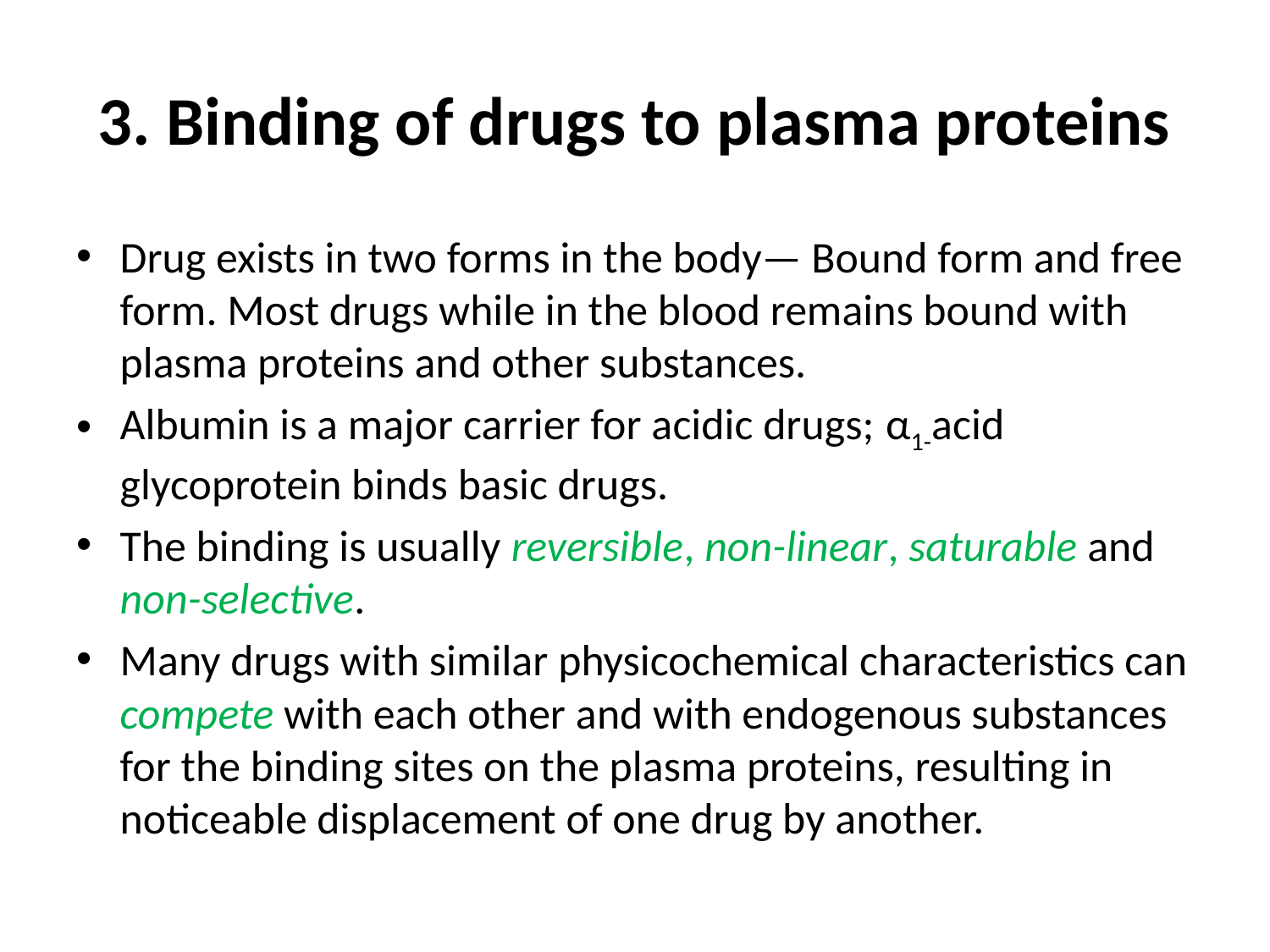

# 3. Binding of drugs to plasma proteins
Drug exists in two forms in the body— Bound form and free form. Most drugs while in the blood remains bound with plasma proteins and other substances.
Albumin is a major carrier for acidic drugs; α1-acid glycoprotein binds basic drugs.
The binding is usually reversible, non-linear, saturable and non-selective.
Many drugs with similar physicochemical characteristics can compete with each other and with endogenous substances for the binding sites on the plasma proteins, resulting in noticeable displacement of one drug by another.